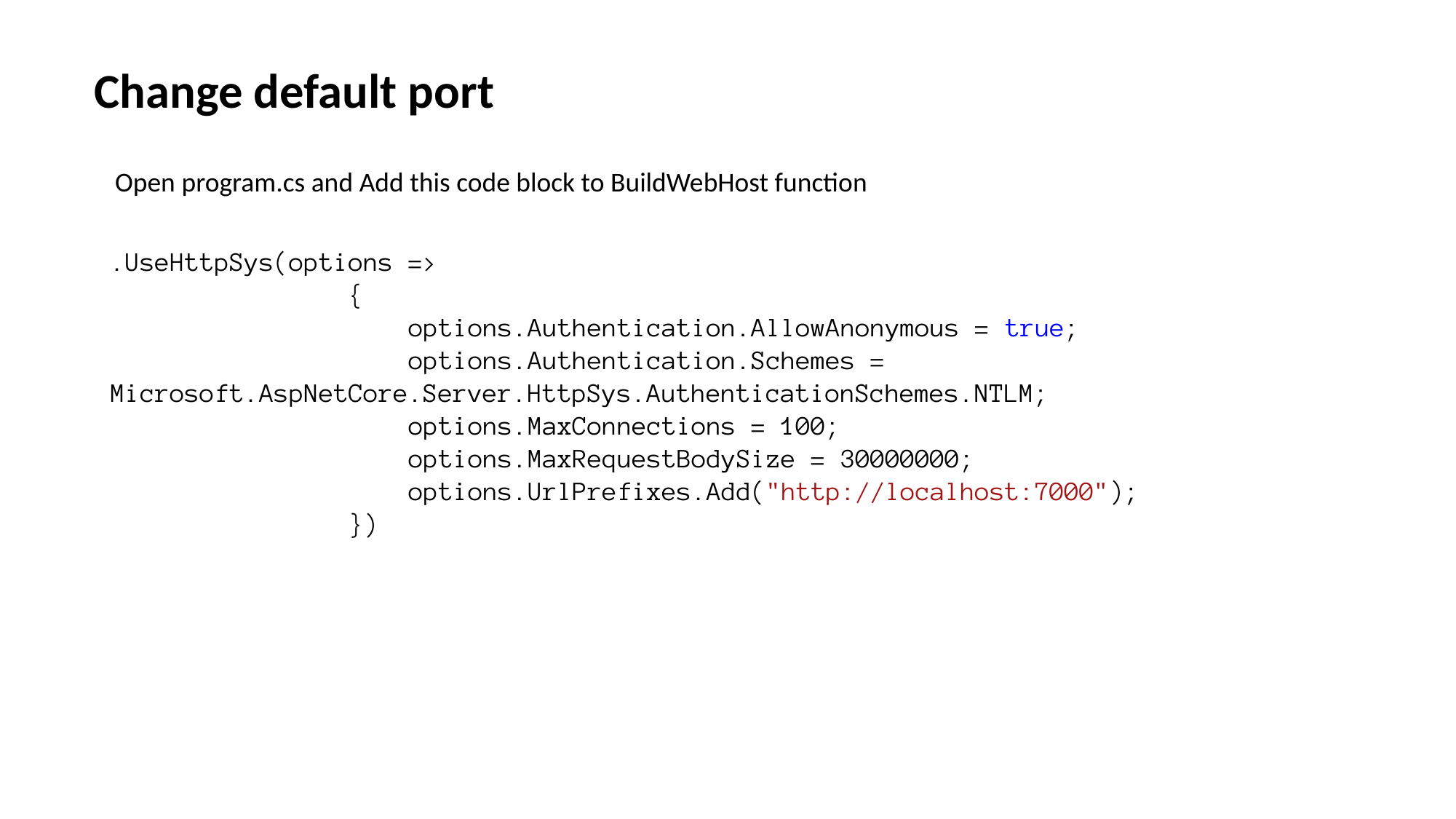

Change default port
Open program.cs and Add this code block to BuildWebHost function
.UseHttpSys(options =>
                {
                    options.Authentication.AllowAnonymous = true;
                    options.Authentication.Schemes =  Microsoft.AspNetCore.Server.HttpSys.AuthenticationSchemes.NTLM;
                    options.MaxConnections = 100;
                    options.MaxRequestBodySize = 30000000;
                    options.UrlPrefixes.Add("http://localhost:7000");
                })